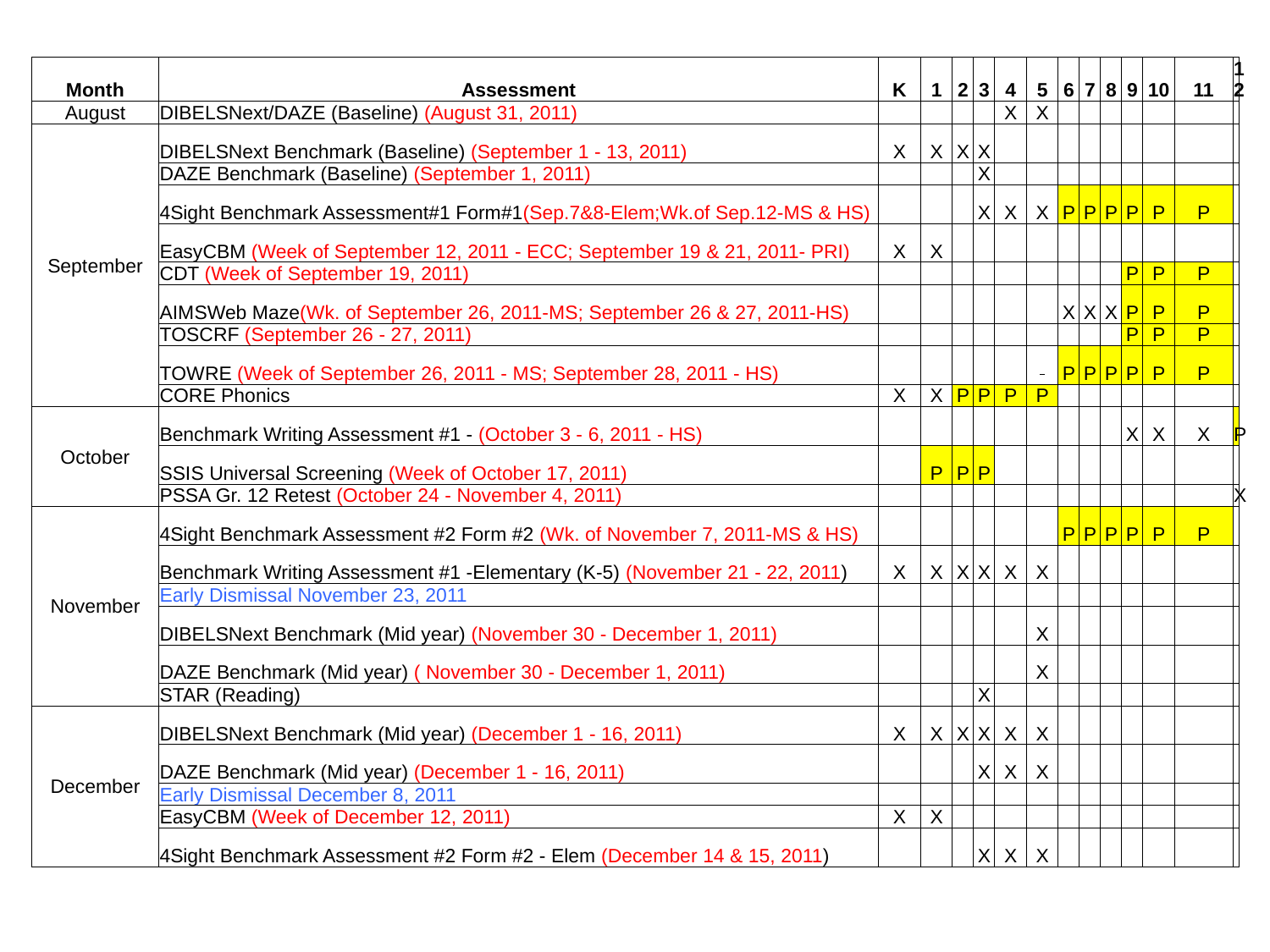

| Month | Assessment | K | 1 | 2 | 3 | 4 | 5 | 6 | 7 | 8 | 9 | 10 | 11 | 12 |
| --- | --- | --- | --- | --- | --- | --- | --- | --- | --- | --- | --- | --- | --- | --- |
| August | DIBELSNext/DAZE (Baseline) (August 31, 2011) |  |  |  |  | X | X |  |  |  |  |  |  |  |
| September | DIBELSNext Benchmark (Baseline) (September 1 - 13, 2011) | X | X | X | X |  |  |  |  |  |  |  |  |  |
|  | DAZE Benchmark (Baseline) (September 1, 2011) |  |  |  | X |  |  |  |  |  |  |  |  |  |
|  | 4Sight Benchmark Assessment#1 Form#1(Sep.7&8-Elem;Wk.of Sep.12-MS & HS) |  |  |  | X | X | X | P | P | P | P | P | P |  |
|  | EasyCBM (Week of September 12, 2011 - ECC; September 19 & 21, 2011- PRI) | X | X |  |  |  |  |  |  |  |  |  |  |  |
|  | CDT (Week of September 19, 2011) |  |  |  |  |  |  |  |  |  | P | P | P |  |
|  | AIMSWeb Maze(Wk. of September 26, 2011-MS; September 26 & 27, 2011-HS) |  |  |  |  |  |  | X | X | X | P | P | P |  |
|  | TOSCRF (September 26 - 27, 2011) |  |  |  |  |  |  |  |  |  | P | P | P |  |
|  | TOWRE (Week of September 26, 2011 - MS; September 28, 2011 - HS) |  |  |  |  |  |  | P | P | P | P | P | P |  |
|  | CORE Phonics | X | X | P | P | P | P |  |  |  |  |  |  |  |
| October | Benchmark Writing Assessment #1 - (October 3 - 6, 2011 - HS) |  |  |  |  |  |  |  |  |  | X | X | X | P |
|  | SSIS Universal Screening (Week of October 17, 2011) |  | P | P | P |  |  |  |  |  |  |  |  |  |
|  | PSSA Gr. 12 Retest (October 24 - November 4, 2011) |  |  |  |  |  |  |  |  |  |  |  |  | X |
| November | 4Sight Benchmark Assessment #2 Form #2 (Wk. of November 7, 2011-MS & HS) |  |  |  |  |  |  | P | P | P | P | P | P |  |
|  | Benchmark Writing Assessment #1 -Elementary (K-5) (November 21 - 22, 2011) | X | X | X | X | X | X |  |  |  |  |  |  |  |
|  | Early Dismissal November 23, 2011 |  |  |  |  |  |  |  |  |  |  |  |  |  |
|  | DIBELSNext Benchmark (Mid year) (November 30 - December 1, 2011) |  |  |  |  |  | X |  |  |  |  |  |  |  |
|  | DAZE Benchmark (Mid year) ( November 30 - December 1, 2011) |  |  |  |  |  | X |  |  |  |  |  |  |  |
|  | STAR (Reading) |  |  |  | X |  |  |  |  |  |  |  |  |  |
| December | DIBELSNext Benchmark (Mid year) (December 1 - 16, 2011) | X | X | X | X | X | X |  |  |  |  |  |  |  |
|  | DAZE Benchmark (Mid year) (December 1 - 16, 2011) |  |  |  | X | X | X |  |  |  |  |  |  |  |
|  | Early Dismissal December 8, 2011 |  |  |  |  |  |  |  |  |  |  |  |  |  |
|  | EasyCBM (Week of December 12, 2011) | X | X |  |  |  |  |  |  |  |  |  |  |  |
|  | 4Sight Benchmark Assessment #2 Form #2 - Elem (December 14 & 15, 2011) |  |  |  | X | X | X |  |  |  |  |  |  |  |